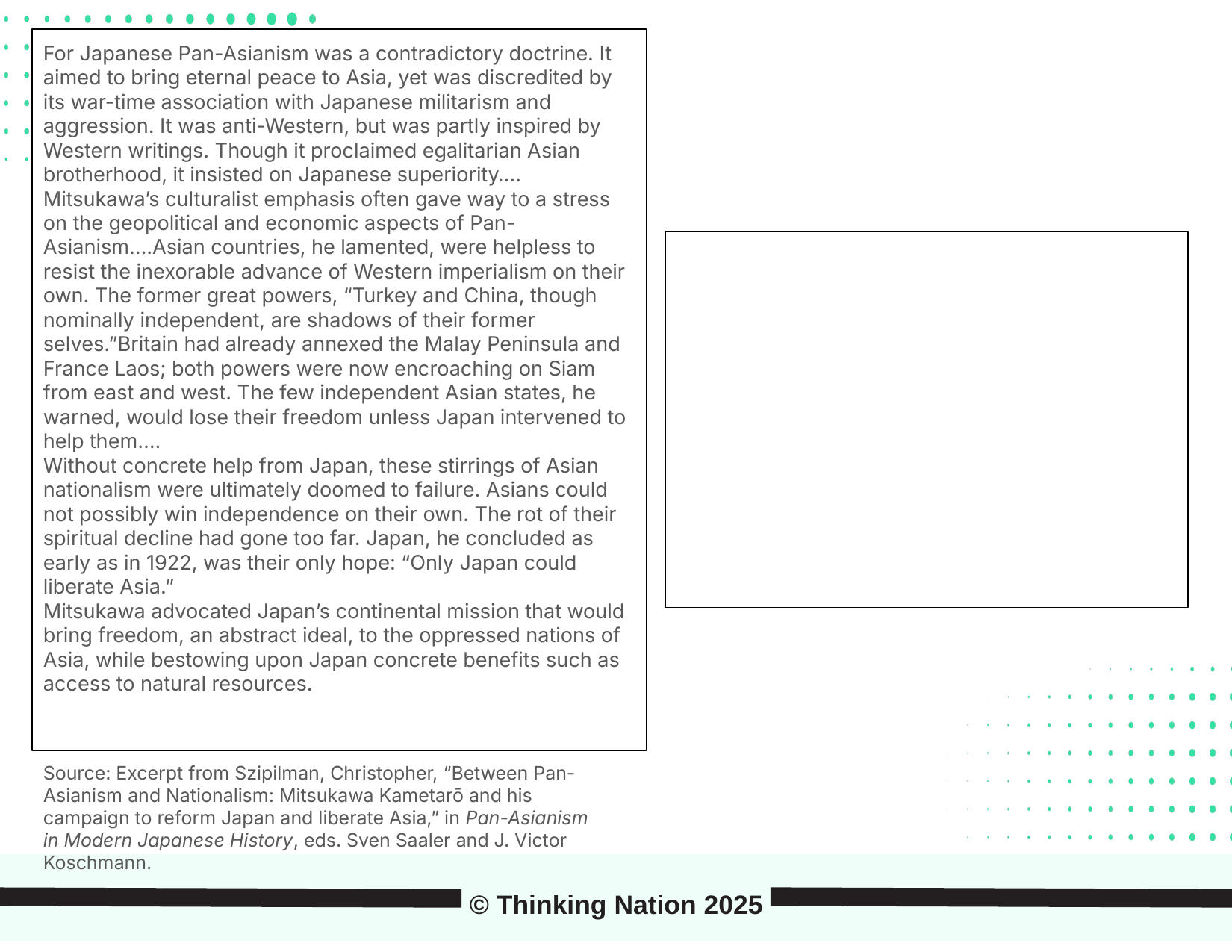

For Japanese Pan-Asianism was a contradictory doctrine. It aimed to bring eternal peace to Asia, yet was discredited by its war-time association with Japanese militarism and aggression. It was anti-Western, but was partly inspired by Western writings. Though it proclaimed egalitarian Asian brotherhood, it insisted on Japanese superiority….
Mitsukawa’s culturalist emphasis often gave way to a stress on the geopolitical and economic aspects of Pan-Asianism….Asian countries, he lamented, were helpless to resist the inexorable advance of Western imperialism on their own. The former great powers, “Turkey and China, though nominally independent, are shadows of their former selves.”Britain had already annexed the Malay Peninsula and France Laos; both powers were now encroaching on Siam from east and west. The few independent Asian states, he warned, would lose their freedom unless Japan intervened to help them….
Without concrete help from Japan, these stirrings of Asian nationalism were ultimately doomed to failure. Asians could not possibly win independence on their own. The rot of their spiritual decline had gone too far. Japan, he concluded as early as in 1922, was their only hope: “Only Japan could liberate Asia.”
Mitsukawa advocated Japan’s continental mission that would bring freedom, an abstract ideal, to the oppressed nations of Asia, while bestowing upon Japan concrete benefits such as access to natural resources.

Source: Excerpt from Szipilman, Christopher, “Between Pan-Asianism and Nationalism: Mitsukawa Kametarō and his campaign to reform Japan and liberate Asia,” in Pan-Asianism in Modern Japanese History, eds. Sven Saaler and J. Victor Koschmann.

© Thinking Nation 2025